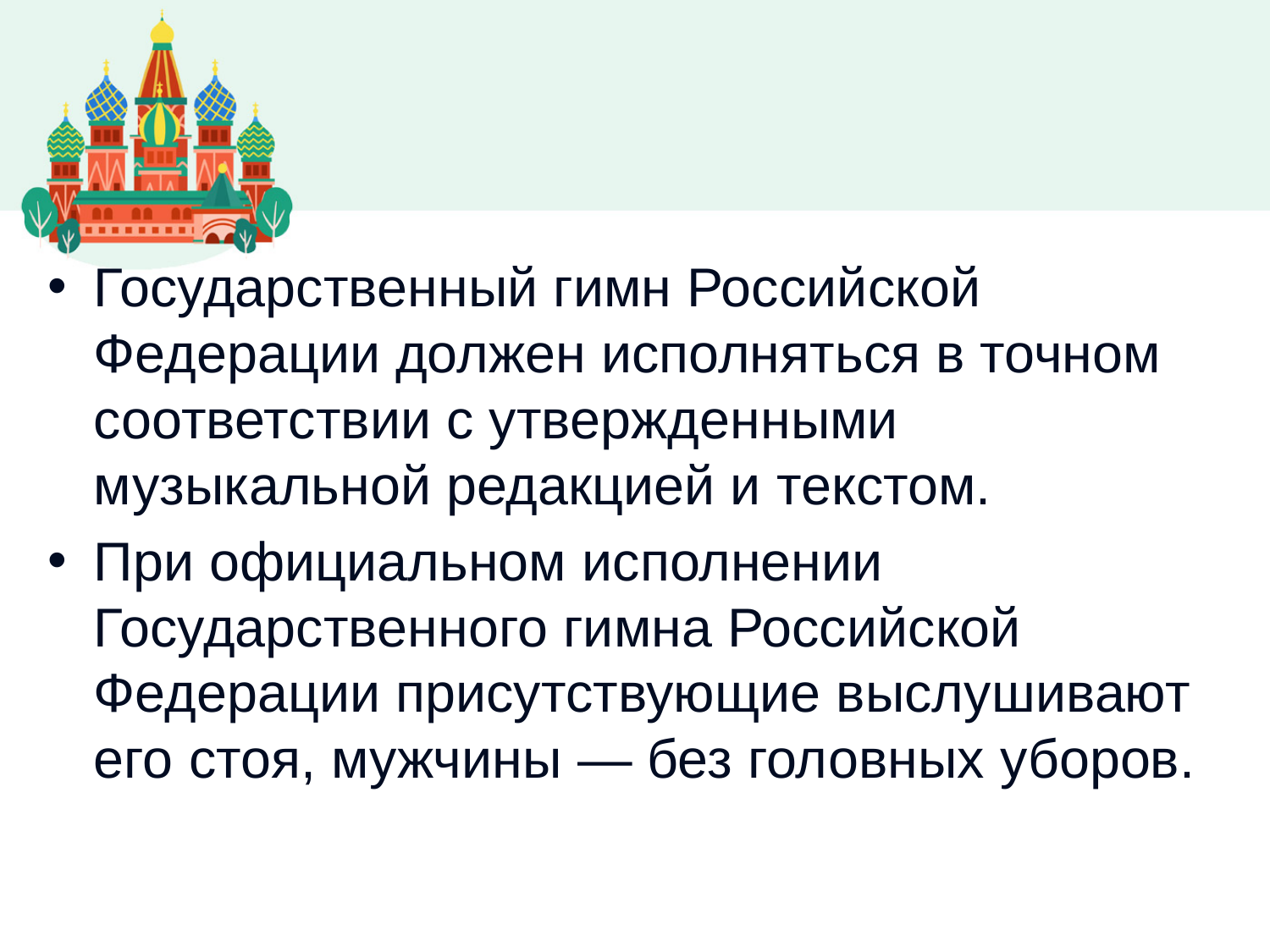

Государственный гимн Российской Федерации должен исполняться в точном соответствии с утвержденными музыкальной редакцией и текстом.
При официальном исполнении Государственного гимна Российской Федерации присутствующие выслушивают его стоя, мужчины — без головных уборов.